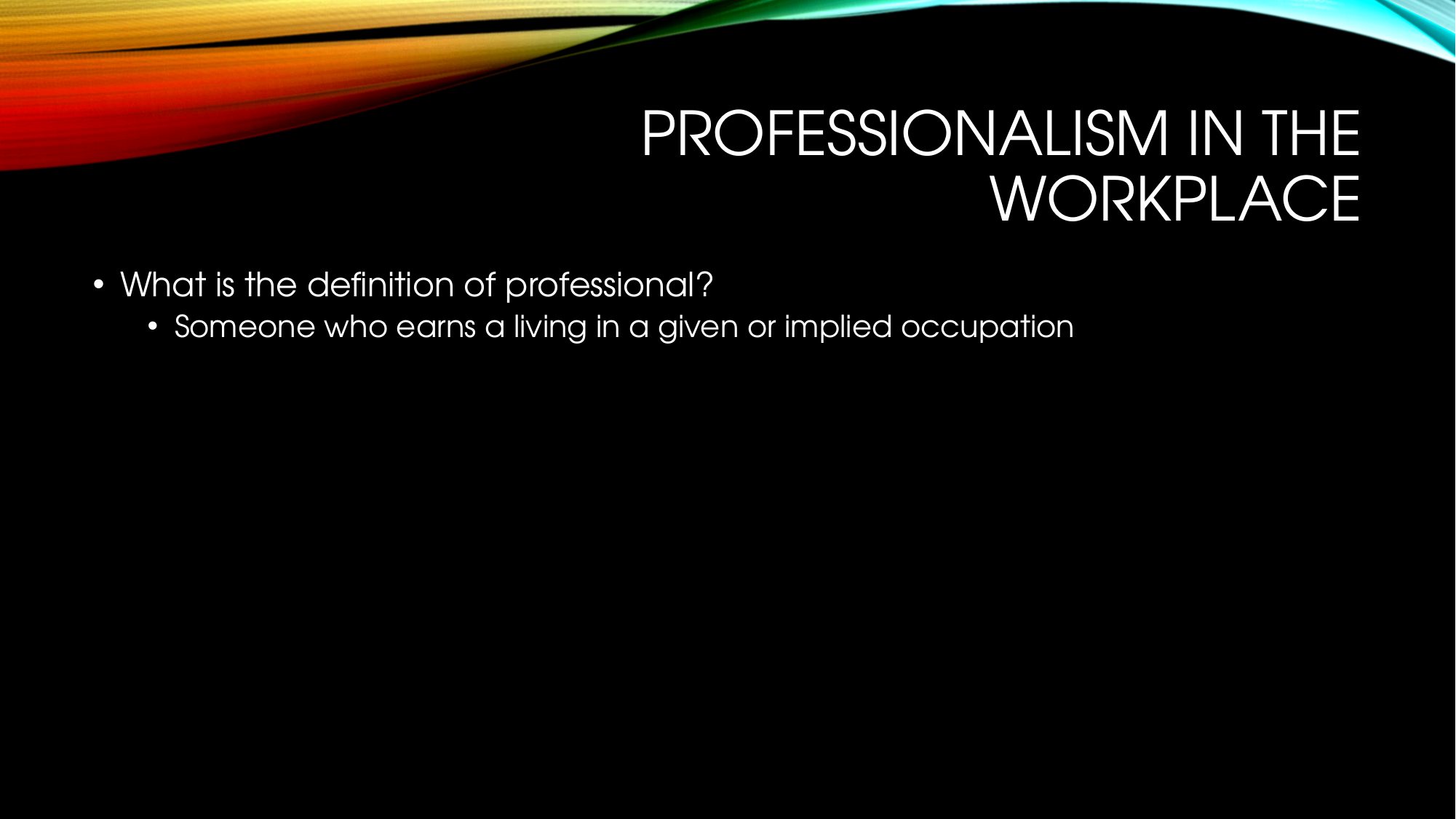

# Professionalism in the workplace
What is the definition of professional?
Someone who earns a living in a given or implied occupation